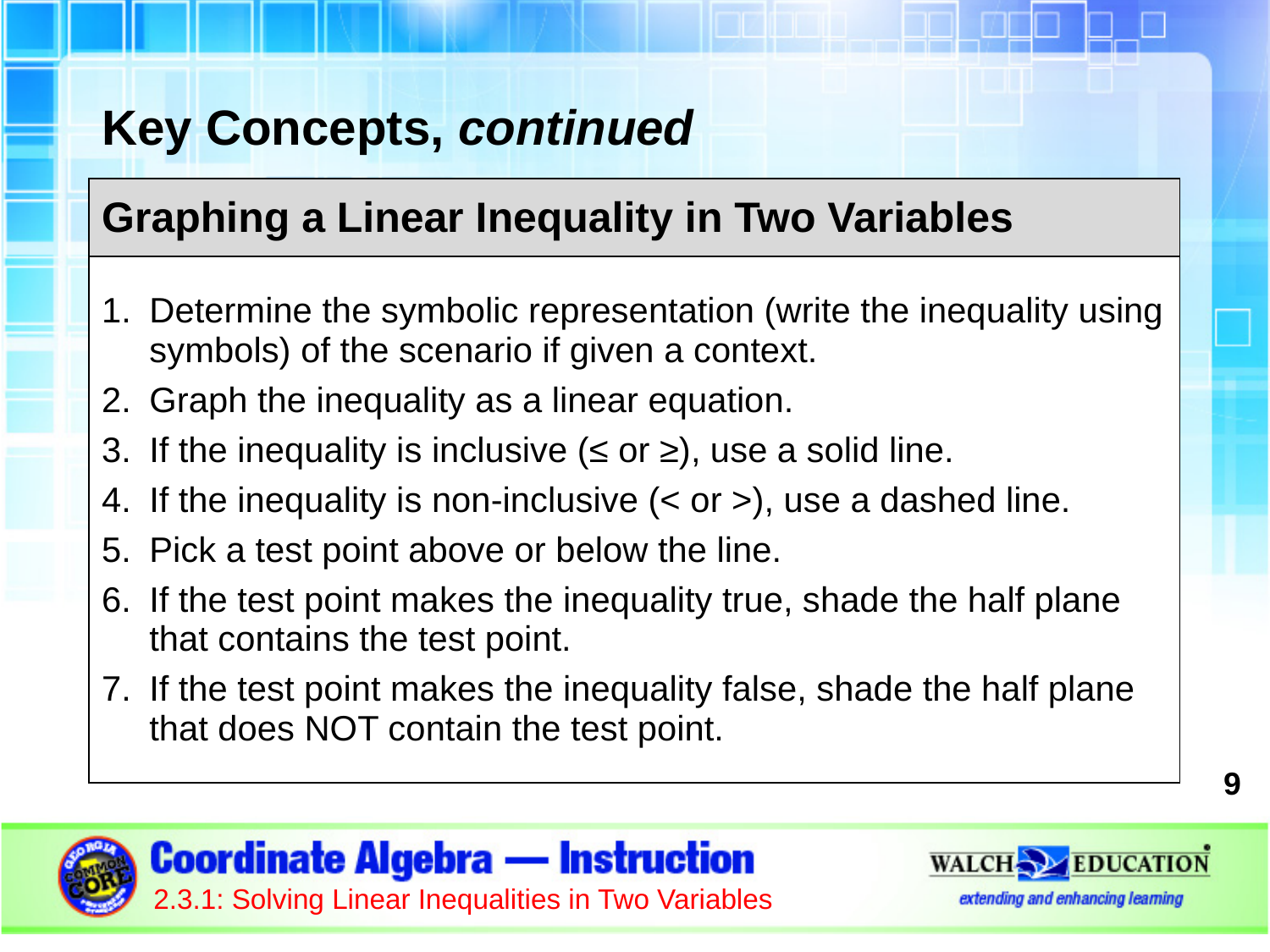

Key Concepts, continued

| Graphing a Linear Inequality in Two Variables |
| --- |
| Determine the symbolic representation (write the inequality using symbols) of the scenario if given a context. Graph the inequality as a linear equation. If the inequality is inclusive (≤ or ≥), use a solid line. If the inequality is non-inclusive (< or >), use a dashed line. Pick a test point above or below the line. If the test point makes the inequality true, shade the half plane that contains the test point. If the test point makes the inequality false, shade the half plane that does NOT contain the test point. |
9
2.3.1: Solving Linear Inequalities in Two Variables